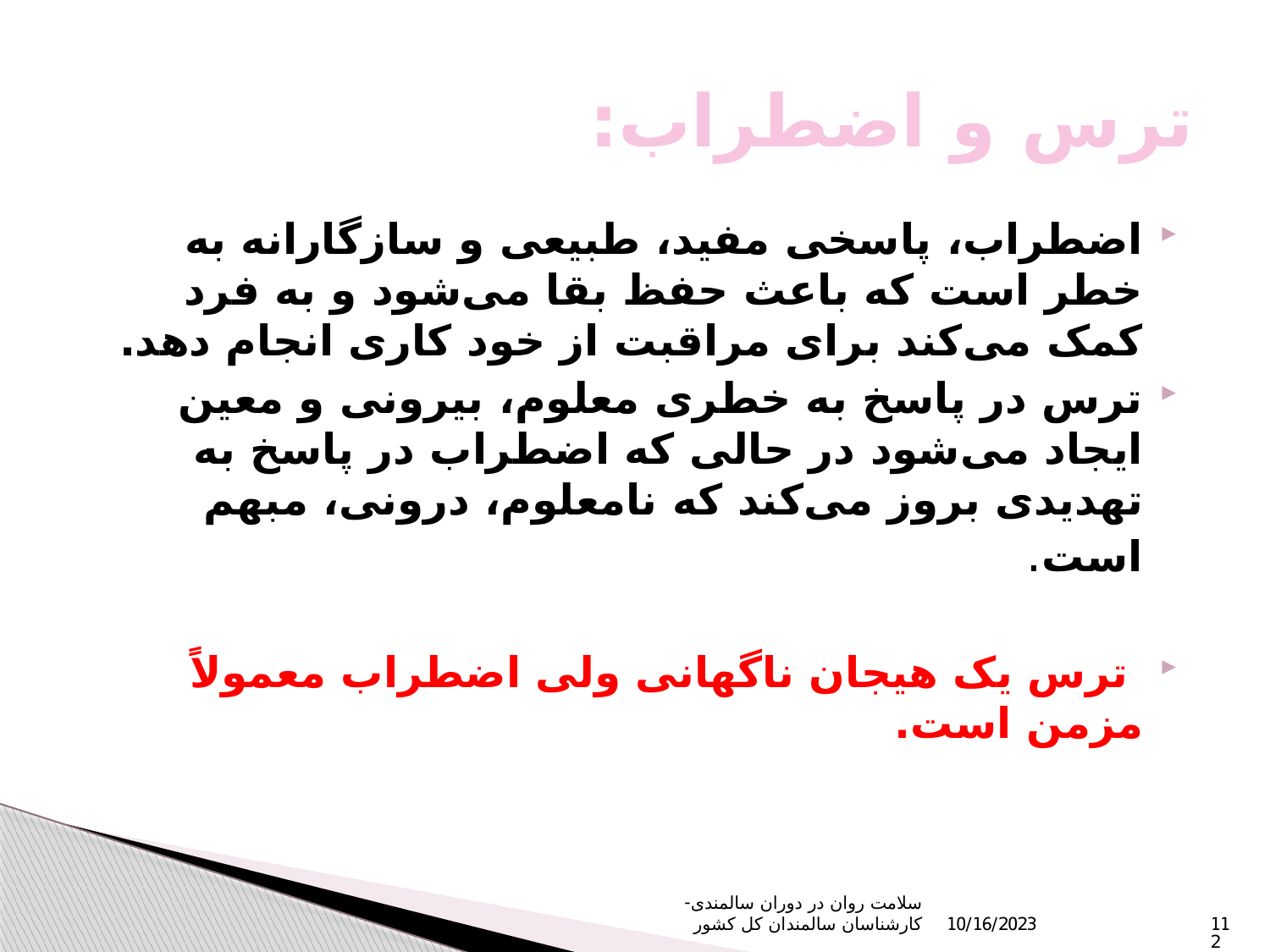

# ترس و اضطراب:
اضطراب، پاسخی مفید، طبیعی و سازگارانه به خطر است که باعث حفظ بقا می‌شود و به فرد کمک می‌کند برای مراقبت از خود کاری انجام دهد.
ترس در پاسخ به خطری معلوم، بیرونی و معین ایجاد می‌شود در حالی که اضطراب در پاسخ به تهدیدی بروز می‌کند که نامعلوم، درونی، مبهم است.

 ترس یک هیجان ناگهانی ولی اضطراب معمولاً مزمن است.

سلامت روان در دوران سالمندی- کارشناسان سالمندان کل کشور
10/16/2023
112